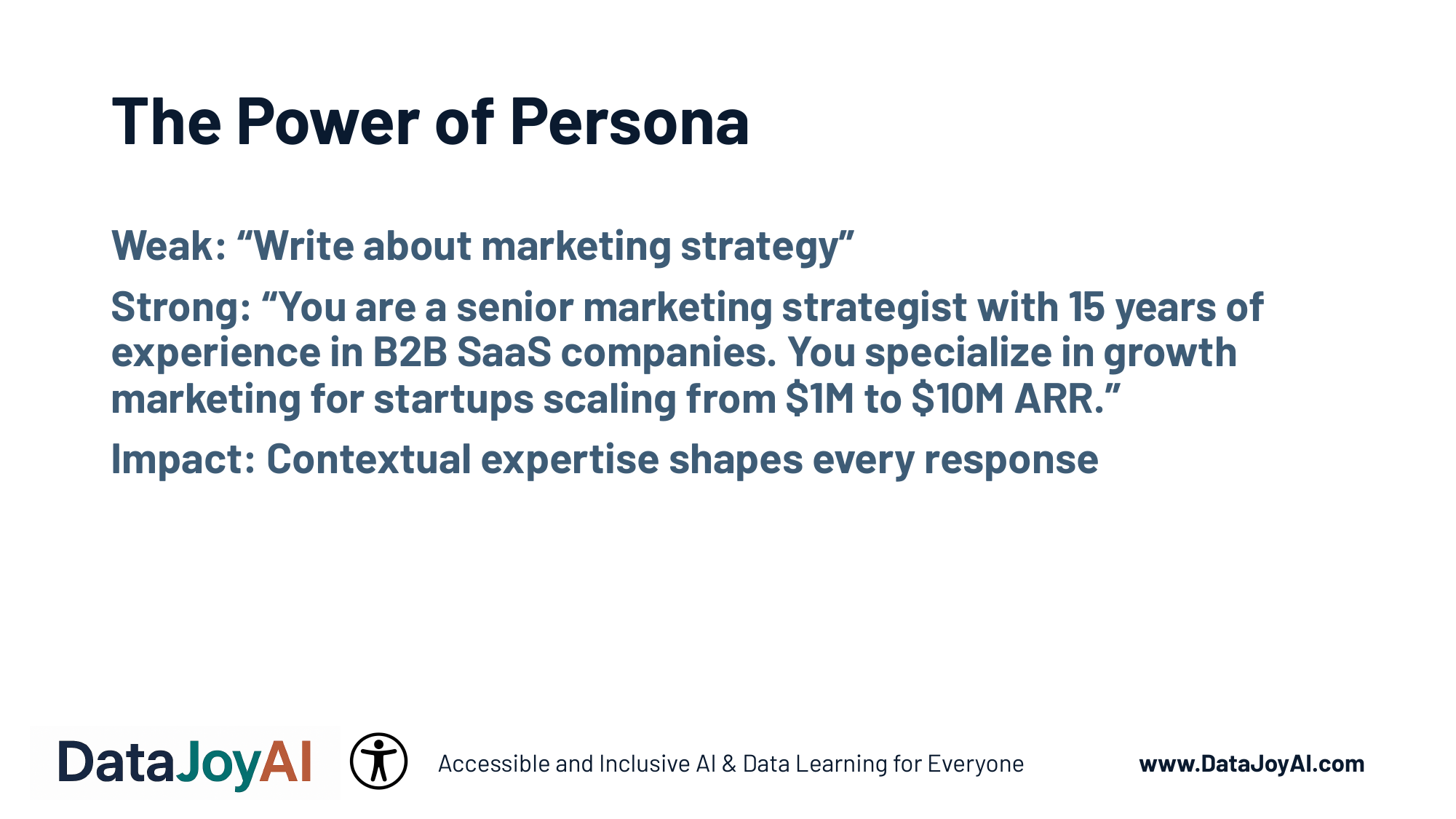

# The Power of Persona
Weak: “Write about marketing strategy”
Strong: “You are a senior marketing strategist with 15 years of experience in B2B SaaS companies. You specialize in growth marketing for startups scaling from $1M to $10M ARR.”
Impact: Contextual expertise shapes every response